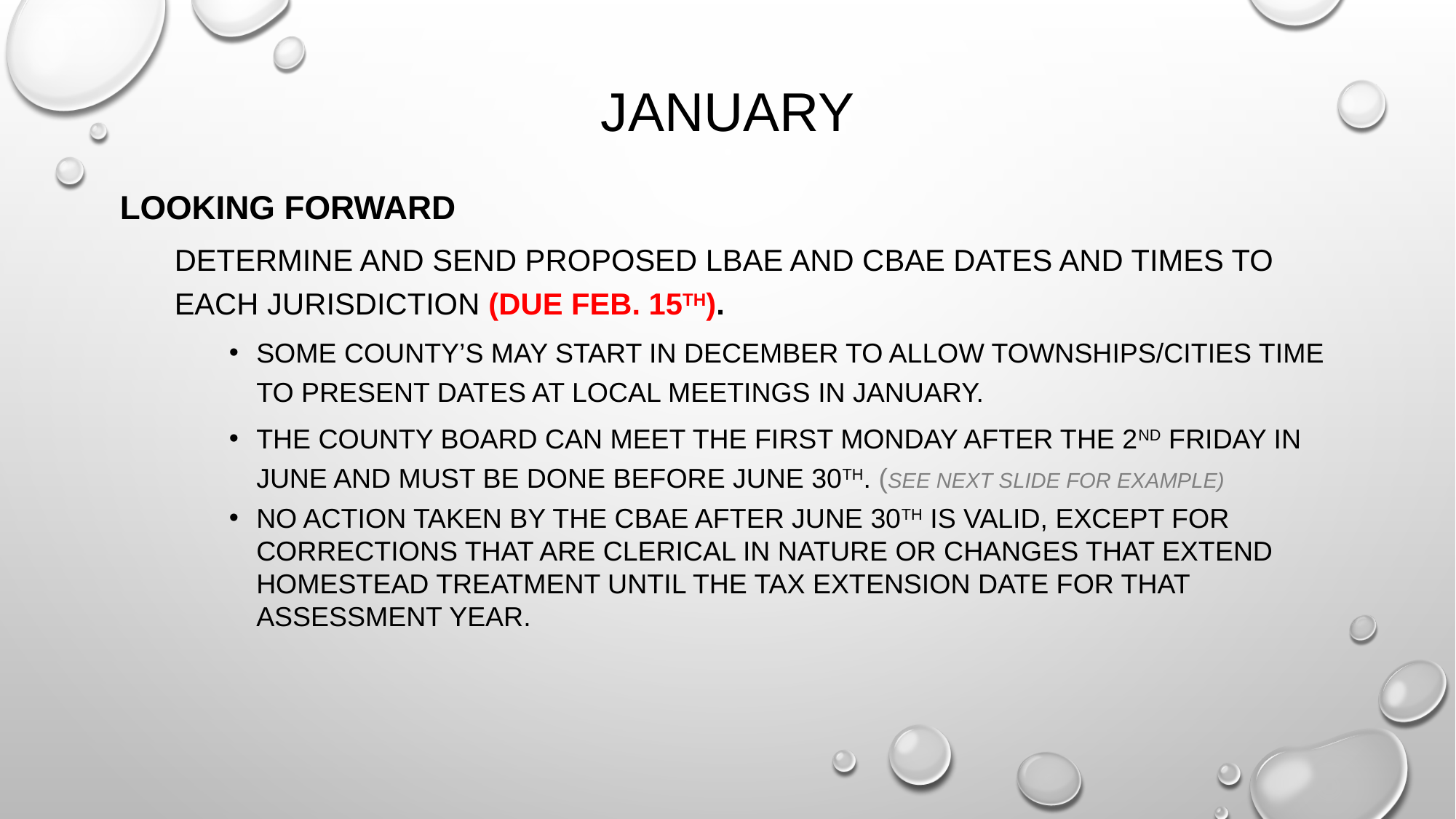

# January
Looking forward
Determine and send proposed LBAE and Cbae dates and times to each jurisdiction (due Feb. 15th).
some county’s may start in December to allow townships/cities time to present dates at local meetings in January.
The county board can meet the first Monday after the 2nd Friday in june and must be done before june 30TH. (SEE NEXT SLIDE FOR EXAMPLE)
No action taken by the cbae after june 30th is valid, except for corrections that are clerical in nature or changes that extend homestead treatment until the tax extension date for that assessment year.